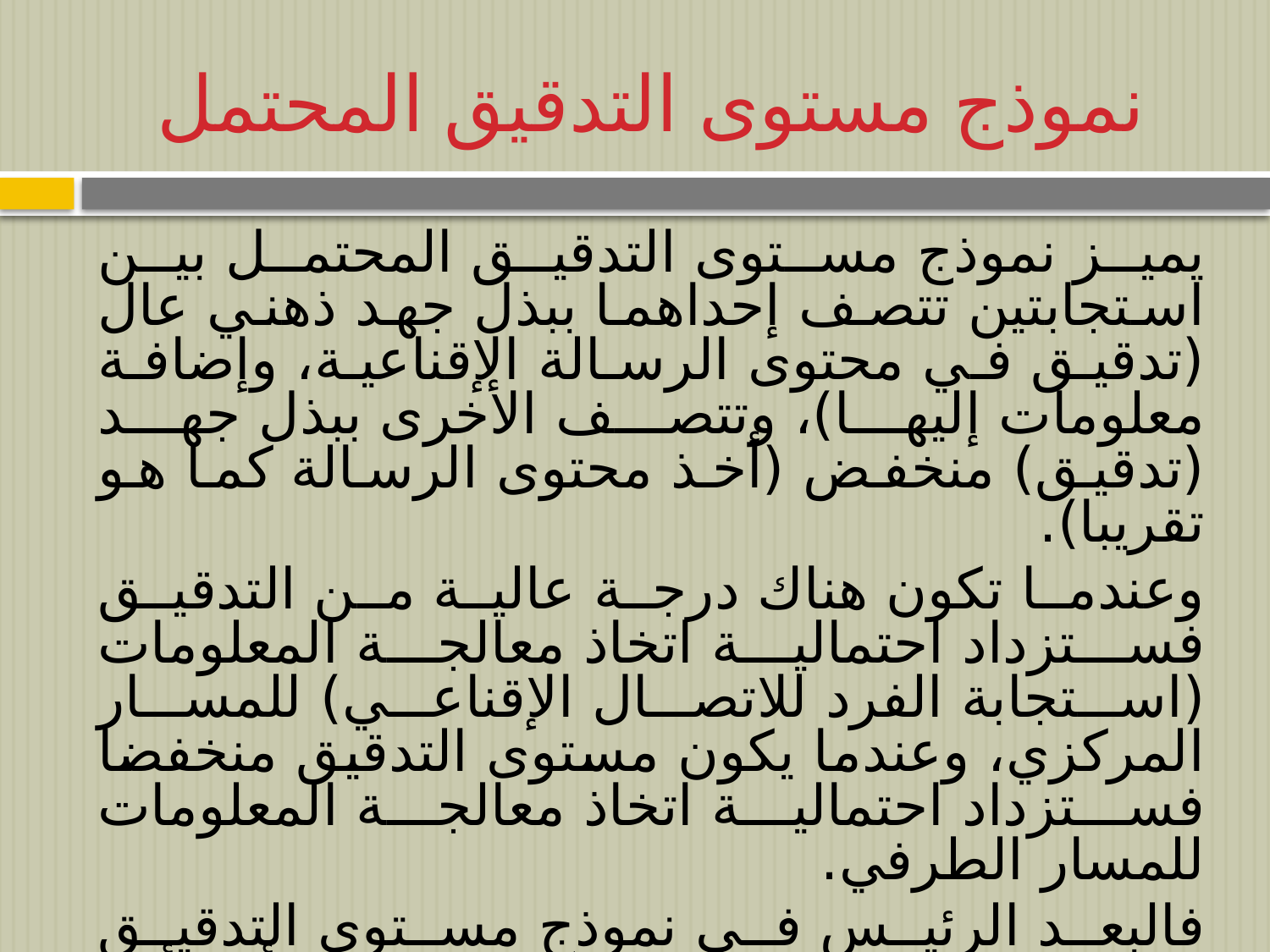

# نموذج مستوى التدقيق المحتمل
يميز نموذج مستوى التدقيق المحتمل بين استجابتين تتصف إحداهما ببذل جهد ذهني عال (تدقيق في محتوى الرسالة الإقناعية، وإضافة معلومات إليها)، وتتصف الأخرى ببذل جهد (تدقيق) منخفض (أخذ محتوى الرسالة كما هو تقريبا).
وعندما تكون هناك درجة عالية من التدقيق فستزداد احتمالية اتخاذ معالجة المعلومات (استجابة الفرد للاتصال الإقناعي) للمسار المركزي، وعندما يكون مستوى التدقيق منخفضا فستزداد احتمالية اتخاذ معالجة المعلومات للمسار الطرفي.
فالبعد الرئيس في نموذج مستوى التدقيق المحتمل هو متصل مستوى التدقيق. أي أن استجابات الأفراد يمكن تصورها على بعد يمتد بين قطبين (تدقيق مرتفع-تدقيق منخفض)، والدرجة على هذا المتصل هي التي تمكننا من التنبؤ بنوع الاستجابة للاتصال الإقناعي.